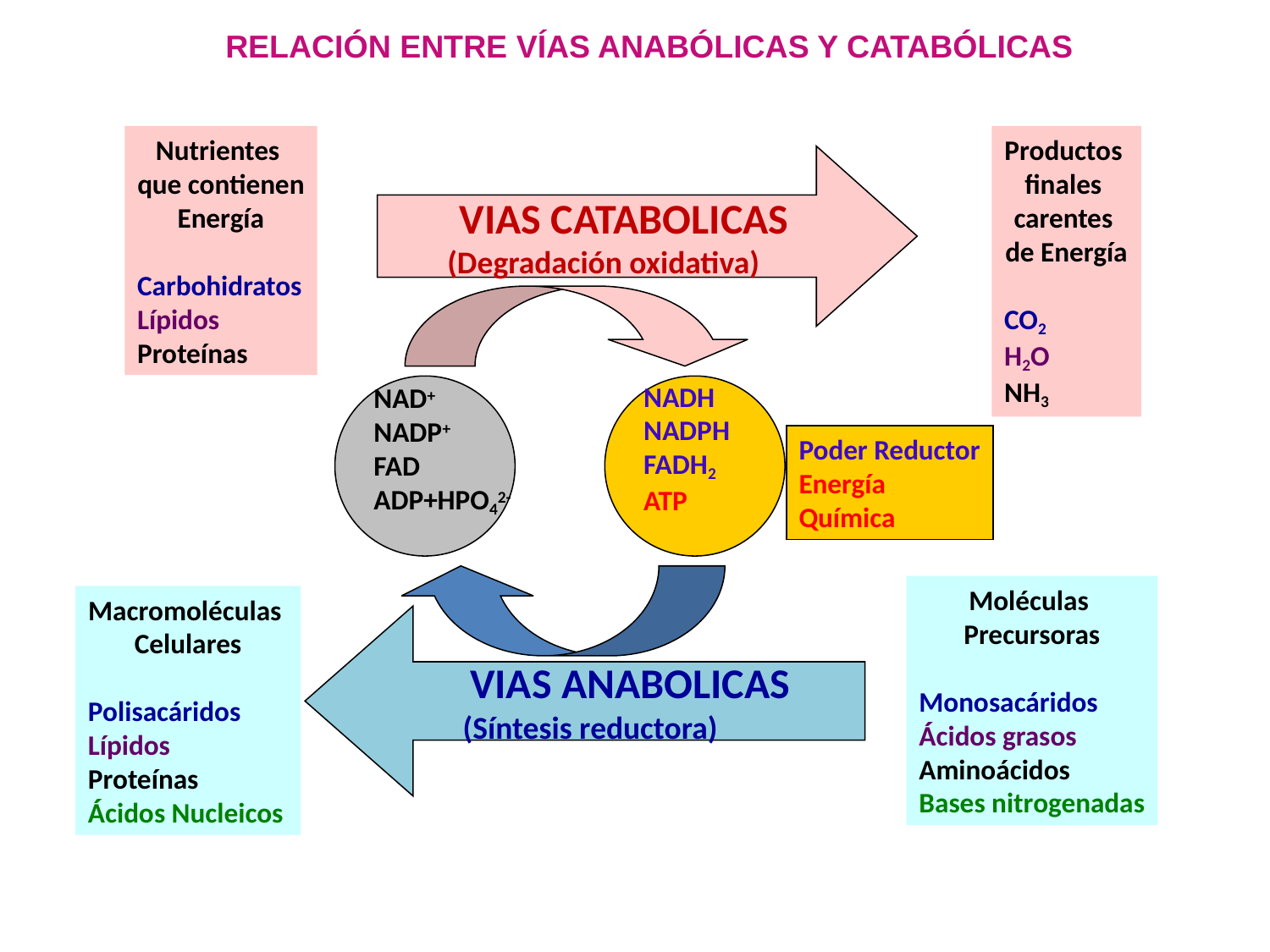

RELACIÓN ENTRE VÍAS ANABÓLICAS Y CATABÓLICAS
Nutrientes
que contienen
Energía

Carbohidratos
Lípidos
Proteínas
Productos
finales
carentes
de Energía

CO2
H2O
NH3
           VIAS CATABOLICAS
        (Degradación oxidativa)

NADH
NADPH
FADH2
ATP

Poder Reductor
Energía
Química
NAD+
NADP+
FAD
ADP+HPO42-

Macromoléculas
Celulares

Polisacáridos
Lípidos
Proteínas
Ácidos Nucleicos
               VIAS ANABOLICAS
              (Síntesis reductora)
Moléculas
Precursoras

Monosacáridos
Ácidos grasos
Aminoácidos
Bases nitrogenadas